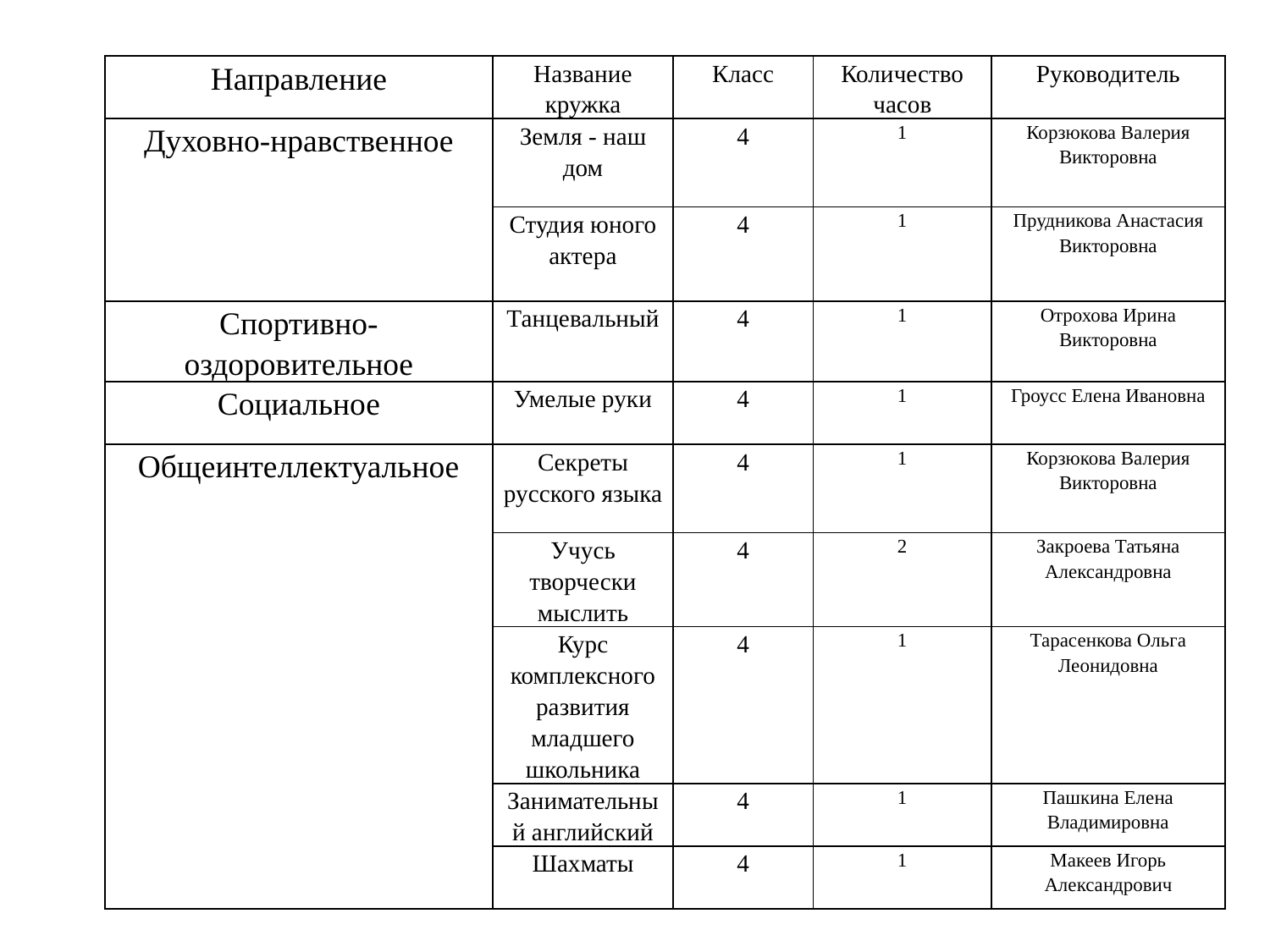

| Направление | Название кружка | Класс | Количество часов | Руководитель |
| --- | --- | --- | --- | --- |
| Духовно-нравственное | Земля - наш дом | 4 | 1 | Корзюкова Валерия Викторовна |
|  | Студия юного актера | 4 | 1 | Прудникова Анастасия Викторовна |
| Спортивно-оздоровительное | Танцевальный | 4 | 1 | Отрохова Ирина Викторовна |
| Социальное | Умелые руки | 4 | 1 | Гроусс Елена Ивановна |
| Общеинтеллектуальное | Секреты русского языка | 4 | 1 | Корзюкова Валерия Викторовна |
|  | Учусь творчески мыслить | 4 | 2 | Закроева Татьяна Александровна |
|  | Курс комплексного развития младшего школьника | 4 | 1 | Тарасенкова Ольга Леонидовна |
|  | Занимательный английский | 4 | 1 | Пашкина Елена Владимировна |
|  | Шахматы | 4 | 1 | Макеев Игорь Александрович |